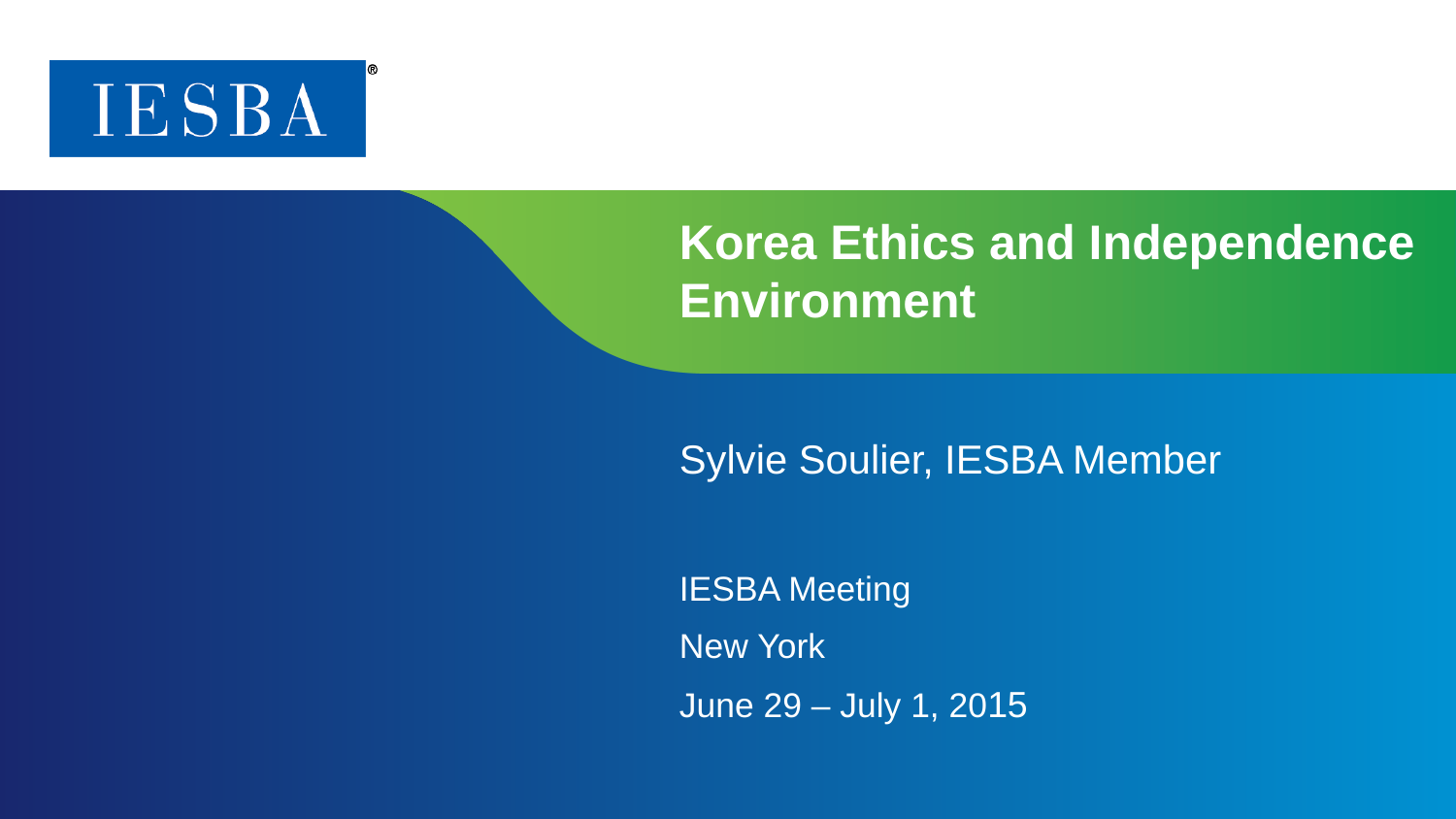

# Korea Ethics and Independence Environment
Sylvie Soulier, IESBA Member

IESBA Meeting
New York
June 29 – July 1, 2015